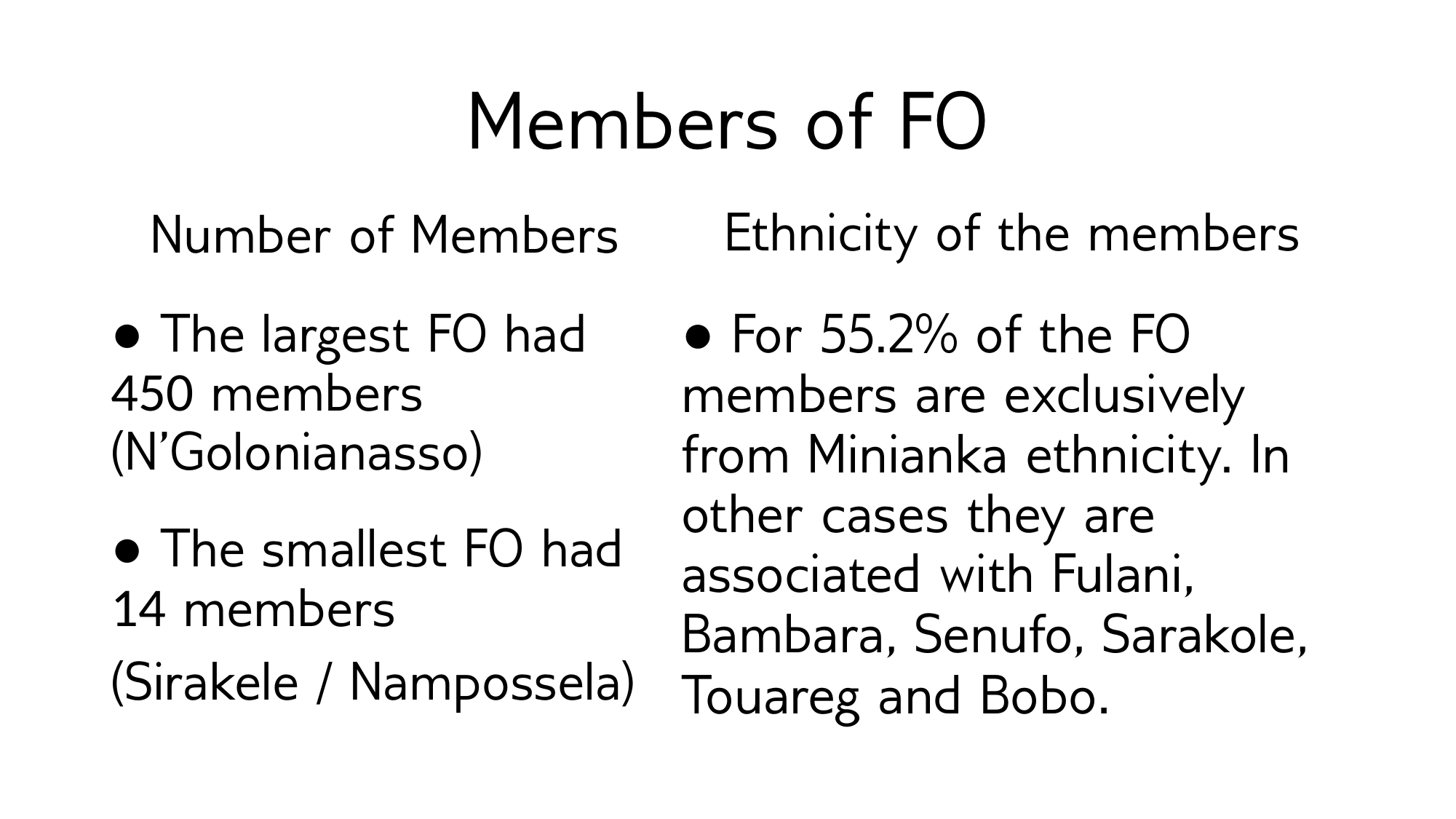

# Members of FO
Ethnicity of the members
Number of Members
● The largest FO had 450 members (N’Golonianasso)

● The smallest FO had 14 members
(Sirakele / Nampossela)

● For 55.2% of the FO members are exclusively from Minianka ethnicity. In other cases they are associated with Fulani, Bambara, Senufo, Sarakole, Touareg and Bobo.